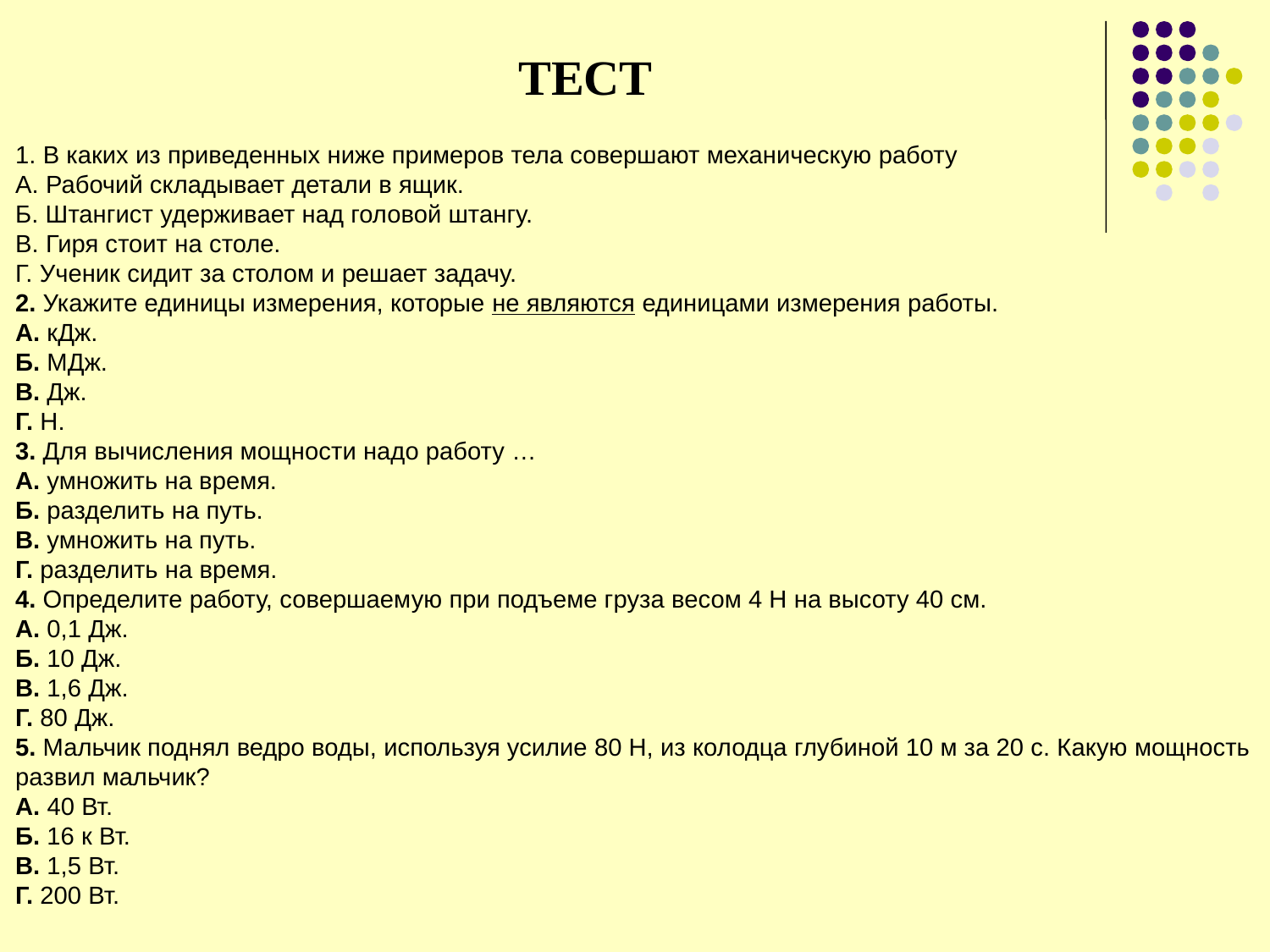

ТЕСТ
1. В каких из приведенных ниже примеров тела совершают механическую работу
А. Рабочий складывает детали в ящик.
Б. Штангист удерживает над головой штангу.
В. Гиря стоит на столе.
Г. Ученик сидит за столом и решает задачу.
2. Укажите единицы измерения, которые не являются единицами измерения работы.
А. кДж.
Б. МДж.
В. Дж.
Г. Н.
3. Для вычисления мощности надо работу …
А. умножить на время.
Б. разделить на путь.
В. умножить на путь.
Г. разделить на время.
4. Определите работу, совершаемую при подъеме груза весом 4 Н на высоту 40 см.
А. 0,1 Дж.
Б. 10 Дж.
В. 1,6 Дж.
Г. 80 Дж.
5. Мальчик поднял ведро воды, используя усилие 80 Н, из колодца глубиной 10 м за 20 с. Какую мощность
развил мальчик?
А. 40 Вт.
Б. 16 к Вт.
В. 1,5 Вт.
Г. 200 Вт.